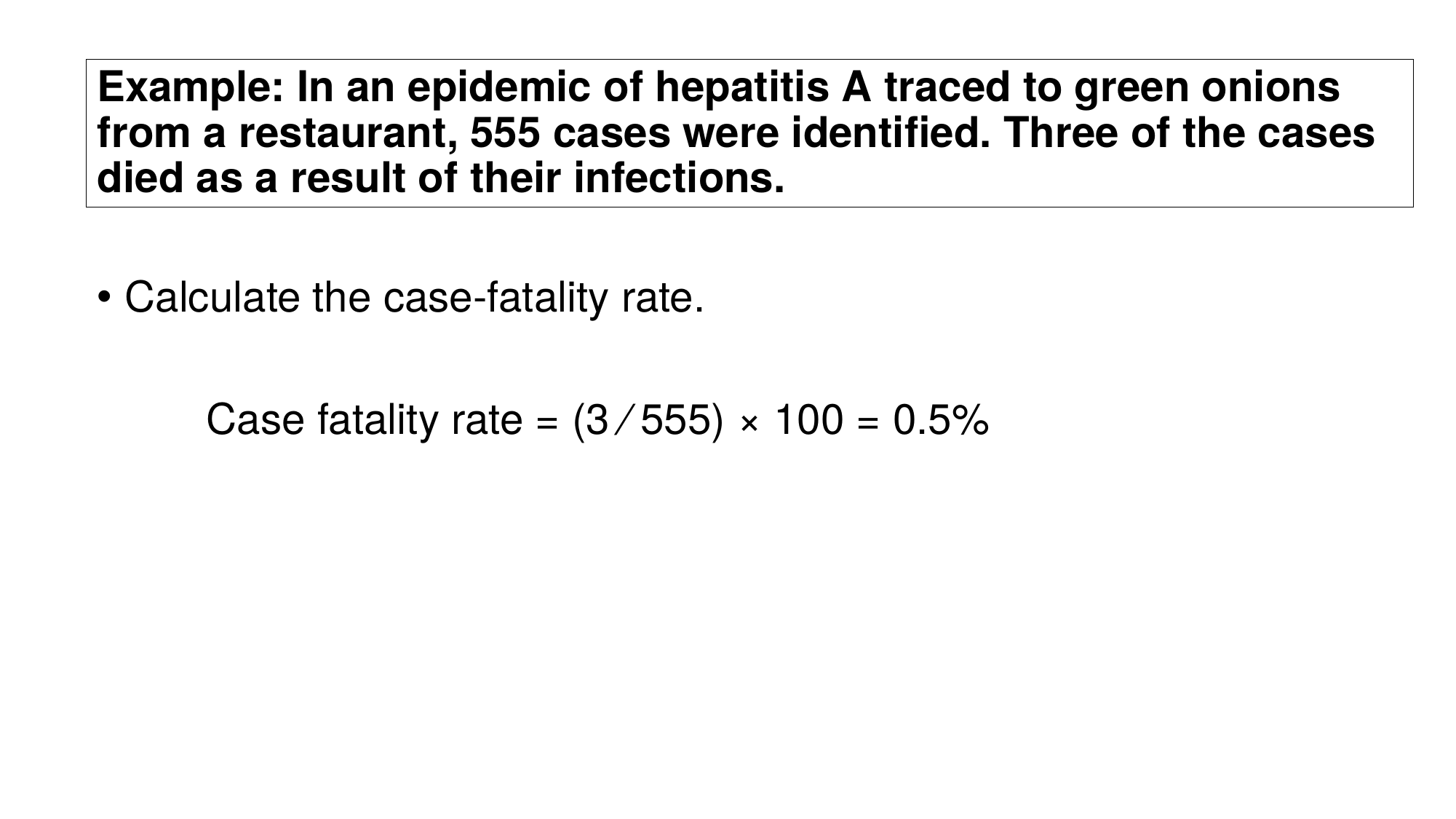

# Example: In an epidemic of hepatitis A traced to green onions from a restaurant, 555 cases were identified. Three of the cases died as a result of their infections.
Calculate the case-fatality rate.

	Case fatality rate = (3 ⁄ 555) × 100 = 0.5%